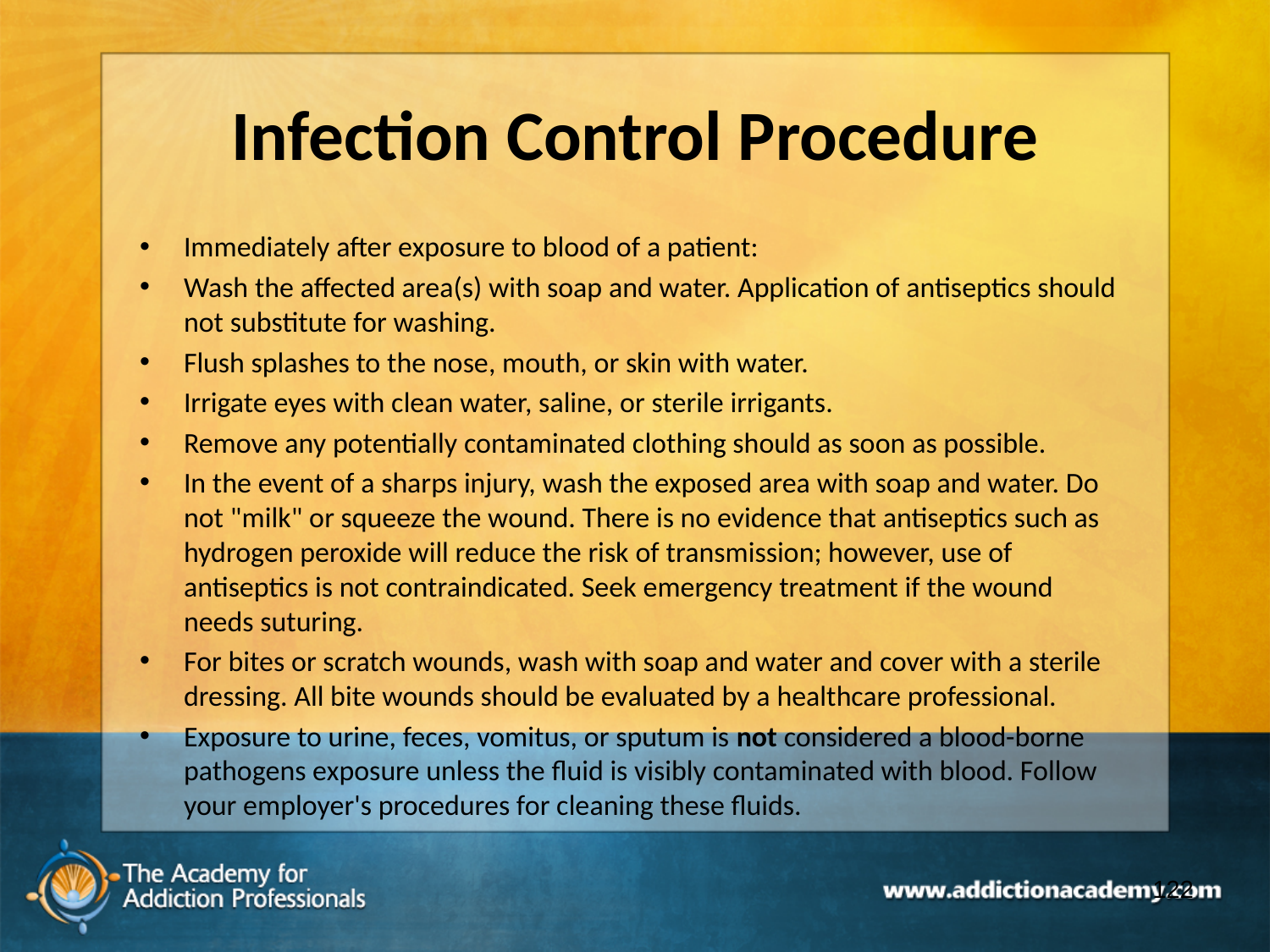

# Infection Control Procedure
Immediately after exposure to blood of a patient:
Wash the affected area(s) with soap and water. Application of antiseptics should not substitute for washing.
Flush splashes to the nose, mouth, or skin with water.
Irrigate eyes with clean water, saline, or sterile irrigants.
Remove any potentially contaminated clothing should as soon as possible.
In the event of a sharps injury, wash the exposed area with soap and water. Do not "milk" or squeeze the wound. There is no evidence that antiseptics such as hydrogen peroxide will reduce the risk of transmission; however, use of antiseptics is not contraindicated. Seek emergency treatment if the wound needs suturing.
For bites or scratch wounds, wash with soap and water and cover with a sterile dressing. All bite wounds should be evaluated by a healthcare professional.
Exposure to urine, feces, vomitus, or sputum is not considered a blood-borne pathogens exposure unless the fluid is visibly contaminated with blood. Follow your employer's procedures for cleaning these fluids.

122